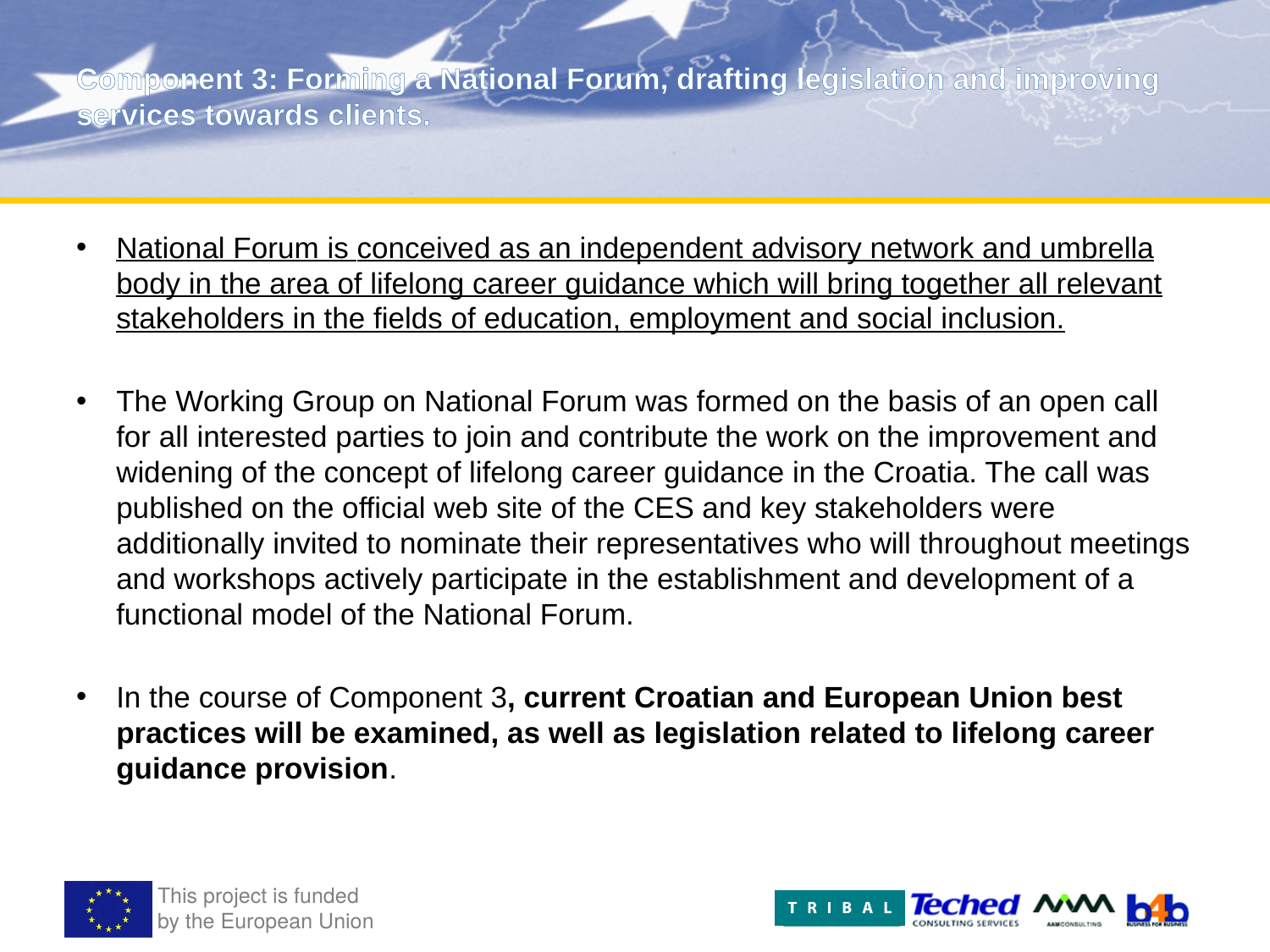

# Component 3: Forming a National Forum, drafting legislation and improving services towards clients.
National Forum is conceived as an independent advisory network and umbrella body in the area of lifelong career guidance which will bring together all relevant stakeholders in the fields of education, employment and social inclusion.

The Working Group on National Forum was formed on the basis of an open call for all interested parties to join and contribute the work on the improvement and widening of the concept of lifelong career guidance in the Croatia. The call was published on the official web site of the CES and key stakeholders were additionally invited to nominate their representatives who will throughout meetings and workshops actively participate in the establishment and development of a functional model of the National Forum.

In the course of Component 3, current Croatian and European Union best practices will be examined, as well as legislation related to lifelong career guidance provision.